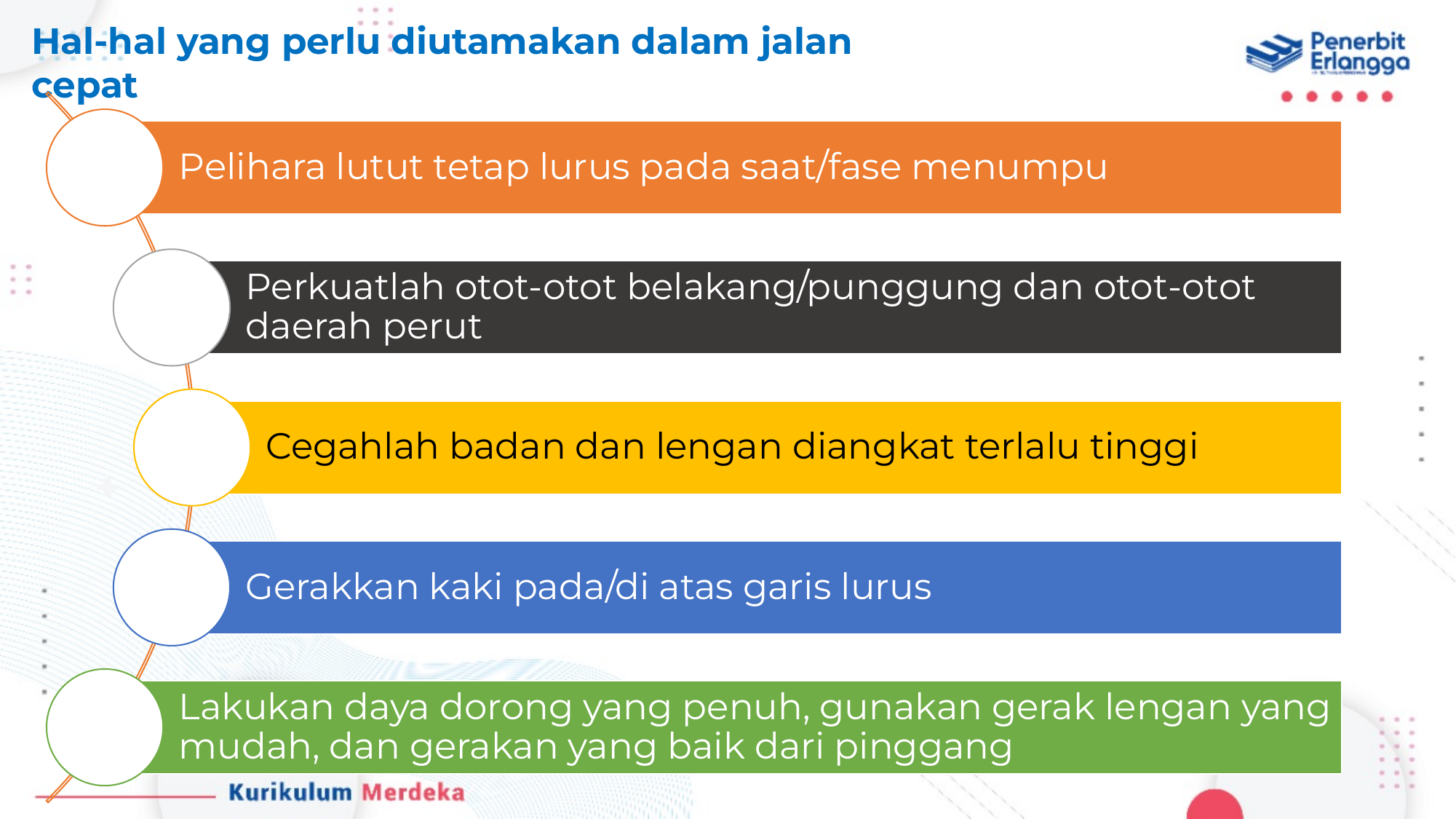

Hal-hal yang perlu diutamakan dalam jalan cepat
Pelihara lutut tetap lurus pada saat/fase menumpu
Perkuatlah otot-otot belakang/punggung dan otot-otot daerah perut
Cegahlah badan dan lengan diangkat terlalu tinggi
Gerakkan kaki pada/di atas garis lurus
Lakukan daya dorong yang penuh, gunakan gerak lengan yang mudah, dan gerakan yang baik dari pinggang